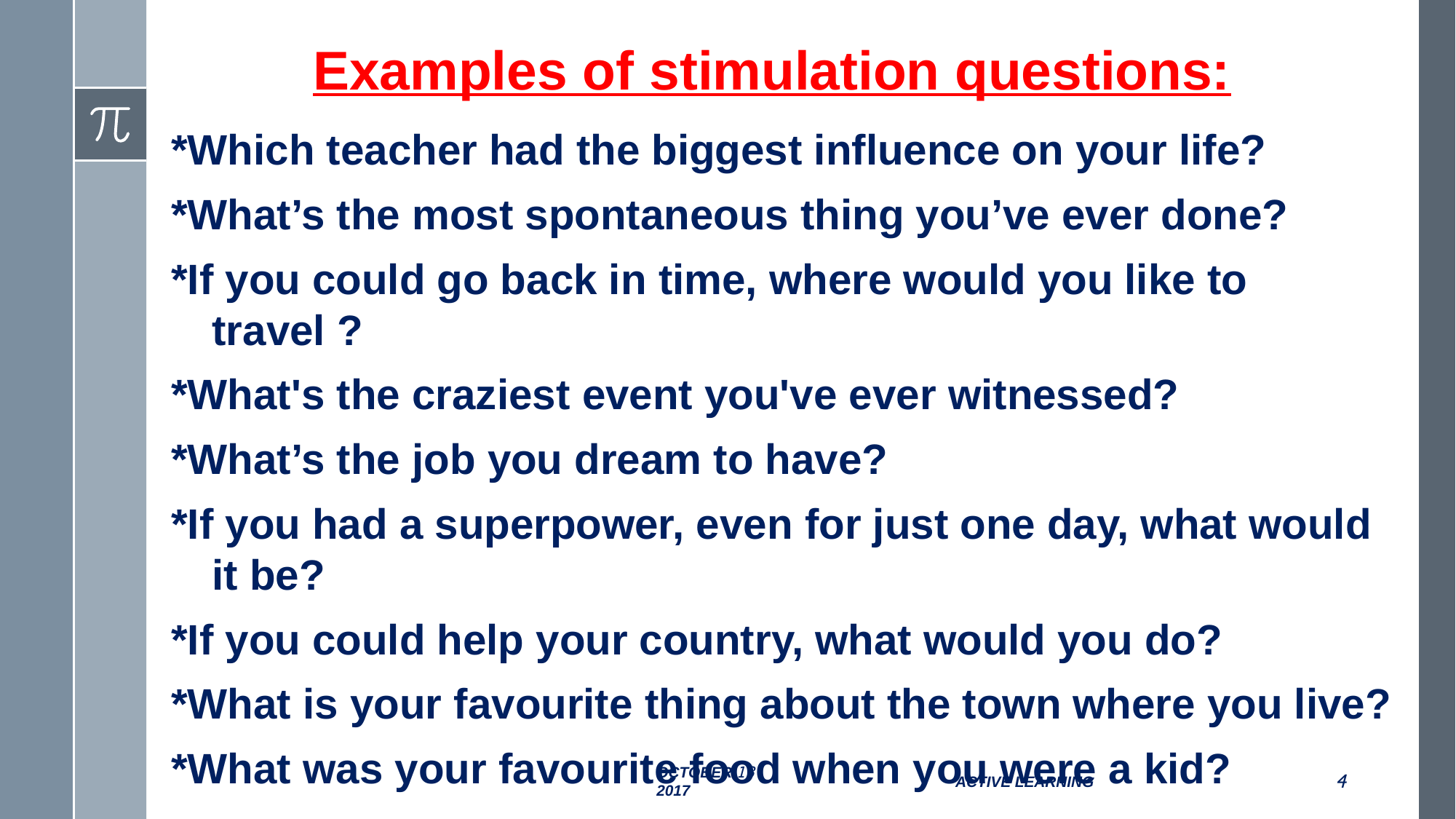

# Examples of stimulation questions:
*Which teacher had the biggest influence on your life?
*What’s the most spontaneous thing you’ve ever done?
*If you could go back in time, where would you like to travel ?
*What's the craziest event you've ever witnessed?
*What’s the job you dream to have?
*If you had a superpower, even for just one day, what would it be?
*If you could help your country, what would you do?
*What is your favourite thing about the town where you live?
*What was your favourite food when you were a kid?
Active Learning
4
13 October 2017